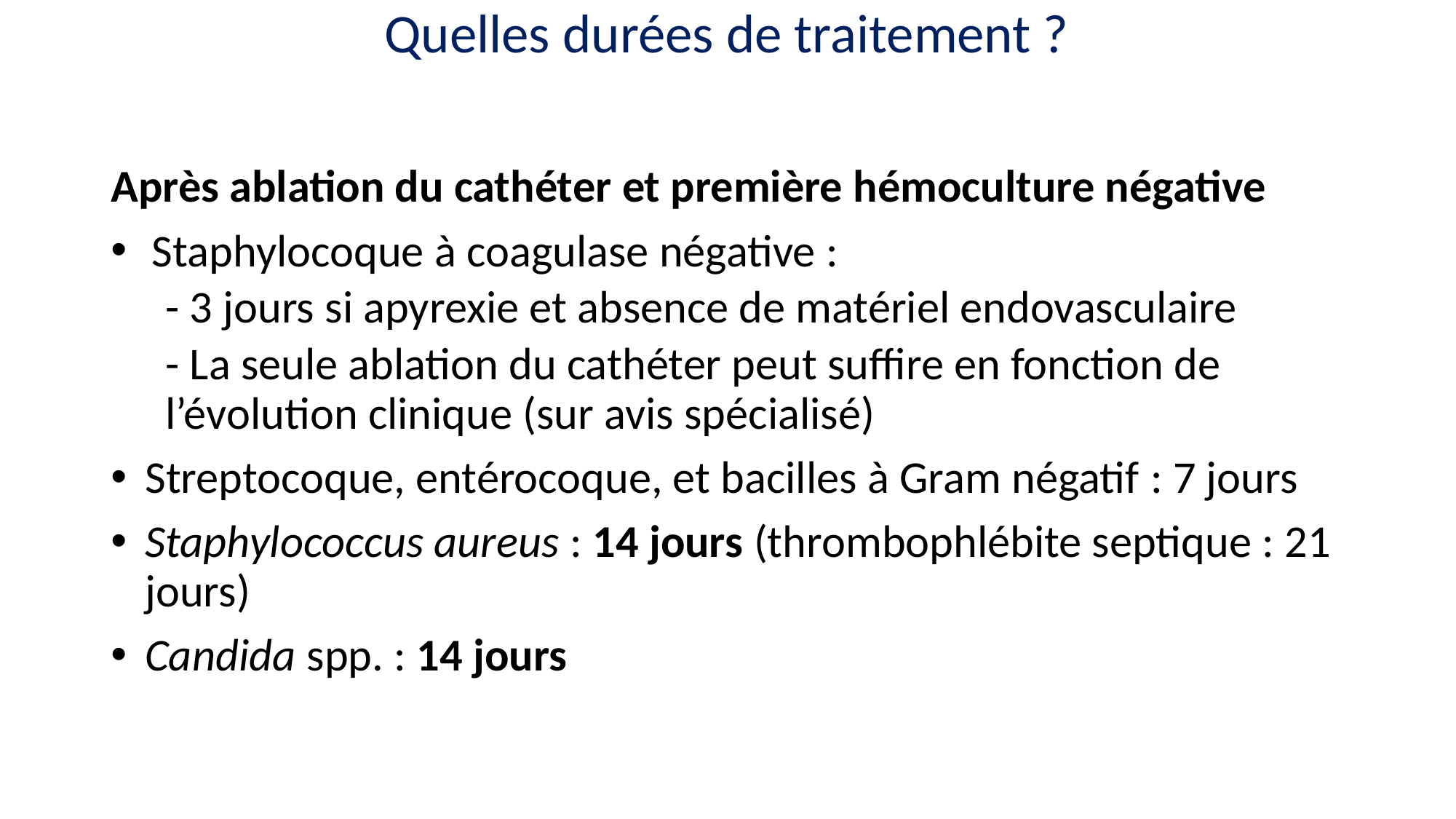

Quelles durées de traitement ?
Après ablation du cathéter et première hémoculture négative
Staphylocoque à coagulase négative :
- 3 jours si apyrexie et absence de matériel endovasculaire
- La seule ablation du cathéter peut suffire en fonction de l’évolution clinique (sur avis spécialisé)
Streptocoque, entérocoque, et bacilles à Gram négatif : 7 jours
Staphylococcus aureus : 14 jours (thrombophlébite septique : 21 jours)
Candida spp. : 14 jours